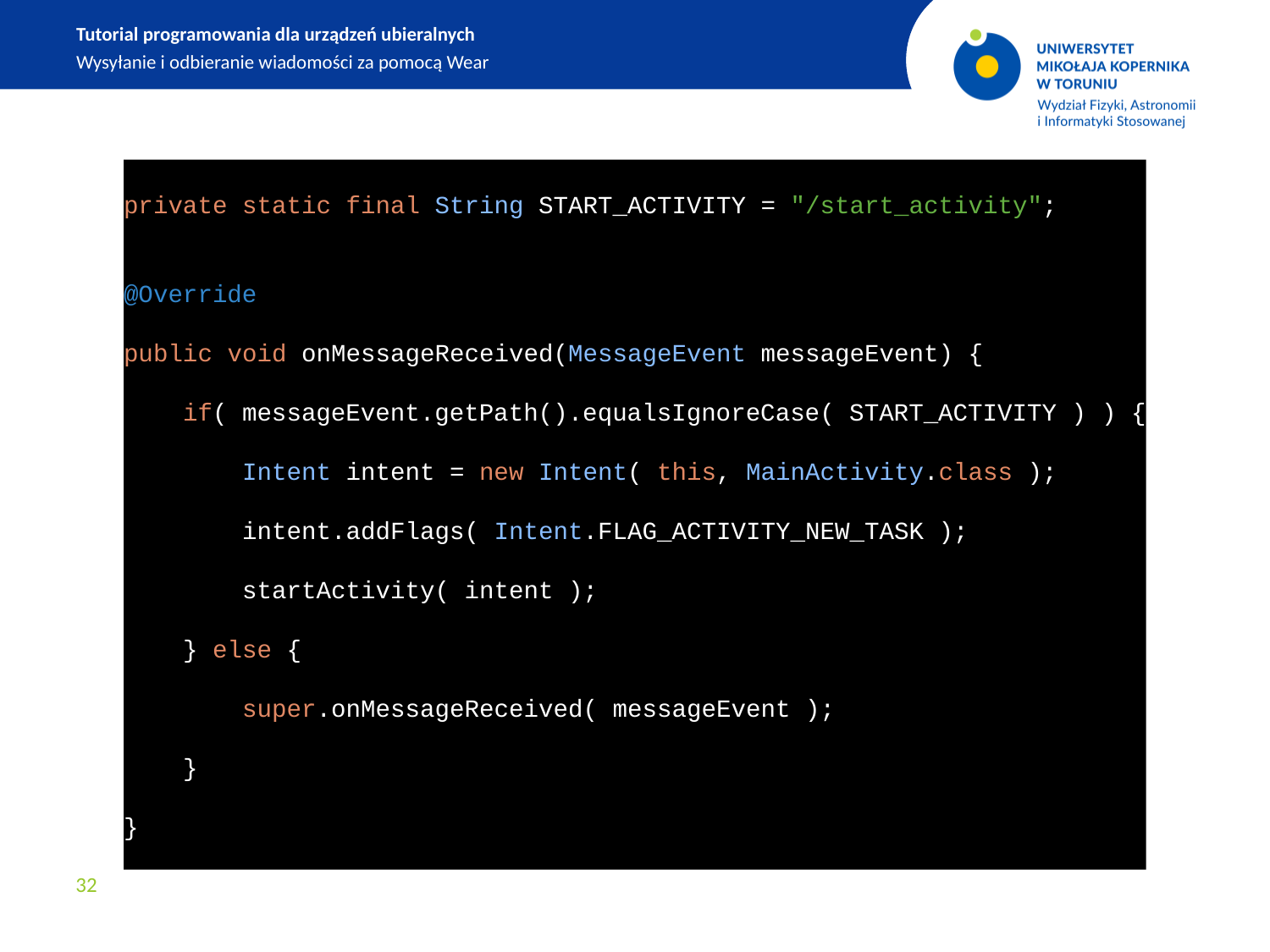

Tutorial programowania dla urządzeń ubieralnych

Wysyłanie i odbieranie wiadomości za pomocą Wear

private static final String START_ACTIVITY = "/start_activity";

@Override
public void onMessageReceived(MessageEvent messageEvent) {
    if( messageEvent.getPath().equalsIgnoreCase( START_ACTIVITY ) ) {
        Intent intent = new Intent( this, MainActivity.class );
        intent.addFlags( Intent.FLAG_ACTIVITY_NEW_TASK );
        startActivity( intent );
    } else {
        super.onMessageReceived( messageEvent );
    }
}